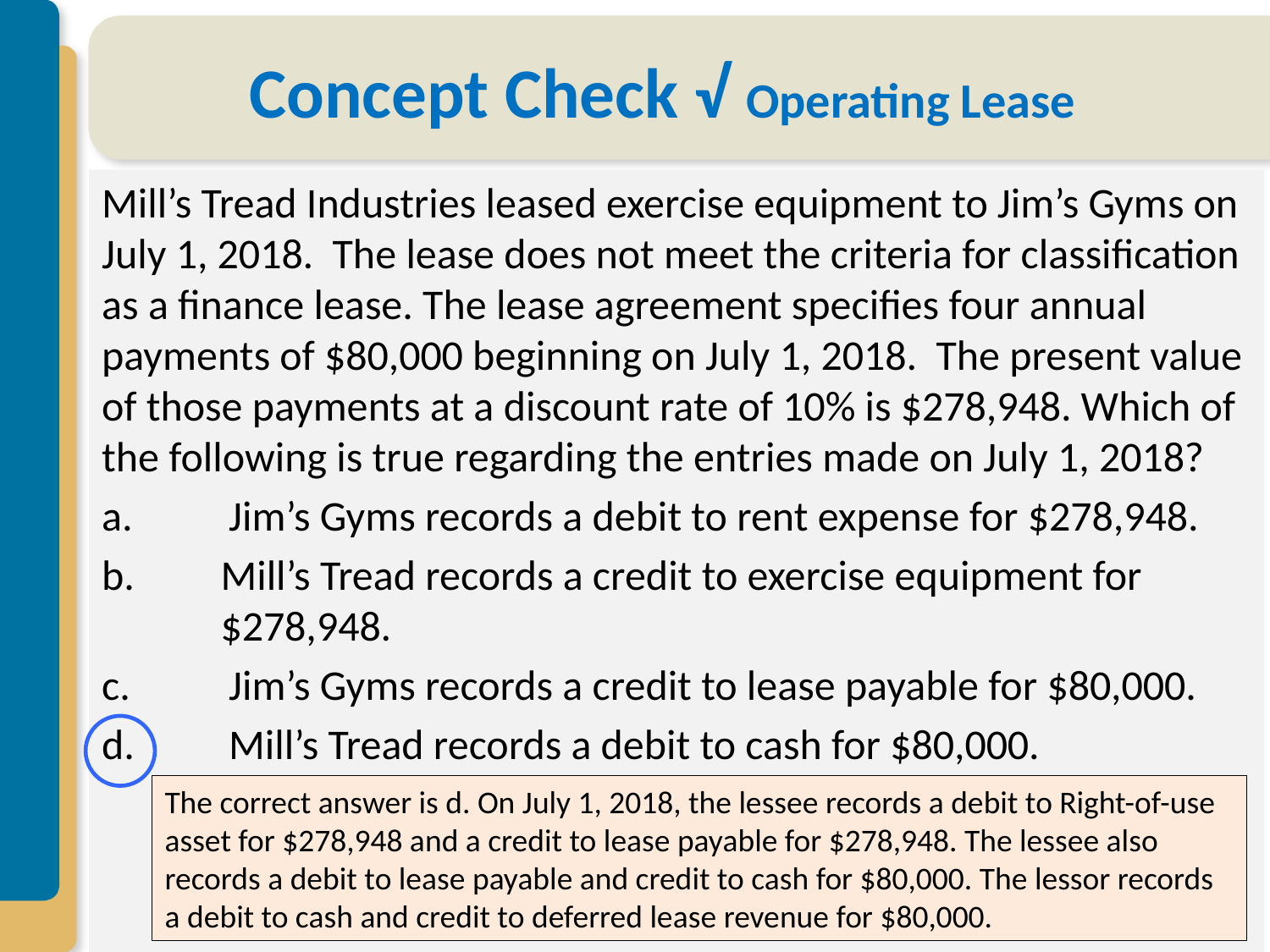

# Concept Check √ Operating Lease
Mill’s Tread Industries leased exercise equipment to Jim’s Gyms on July 1, 2018.  The lease does not meet the criteria for classification as a finance lease. The lease agreement specifies four annual payments of $80,000 beginning on July 1, 2018.  The present value of those payments at a discount rate of 10% is $278,948. Which of the following is true regarding the entries made on July 1, 2018?
a.	Jim’s Gyms records a debit to rent expense for $278,948.
b.	Mill’s Tread records a credit to exercise equipment for $278,948.
c.	Jim’s Gyms records a credit to lease payable for $80,000.
d.	Mill’s Tread records a debit to cash for $80,000.

The correct answer is d. On July 1, 2018, the lessee records a debit to Right-of-use asset for $278,948 and a credit to lease payable for $278,948. The lessee also records a debit to lease payable and credit to cash for $80,000. The lessor records a debit to cash and credit to deferred lease revenue for $80,000.